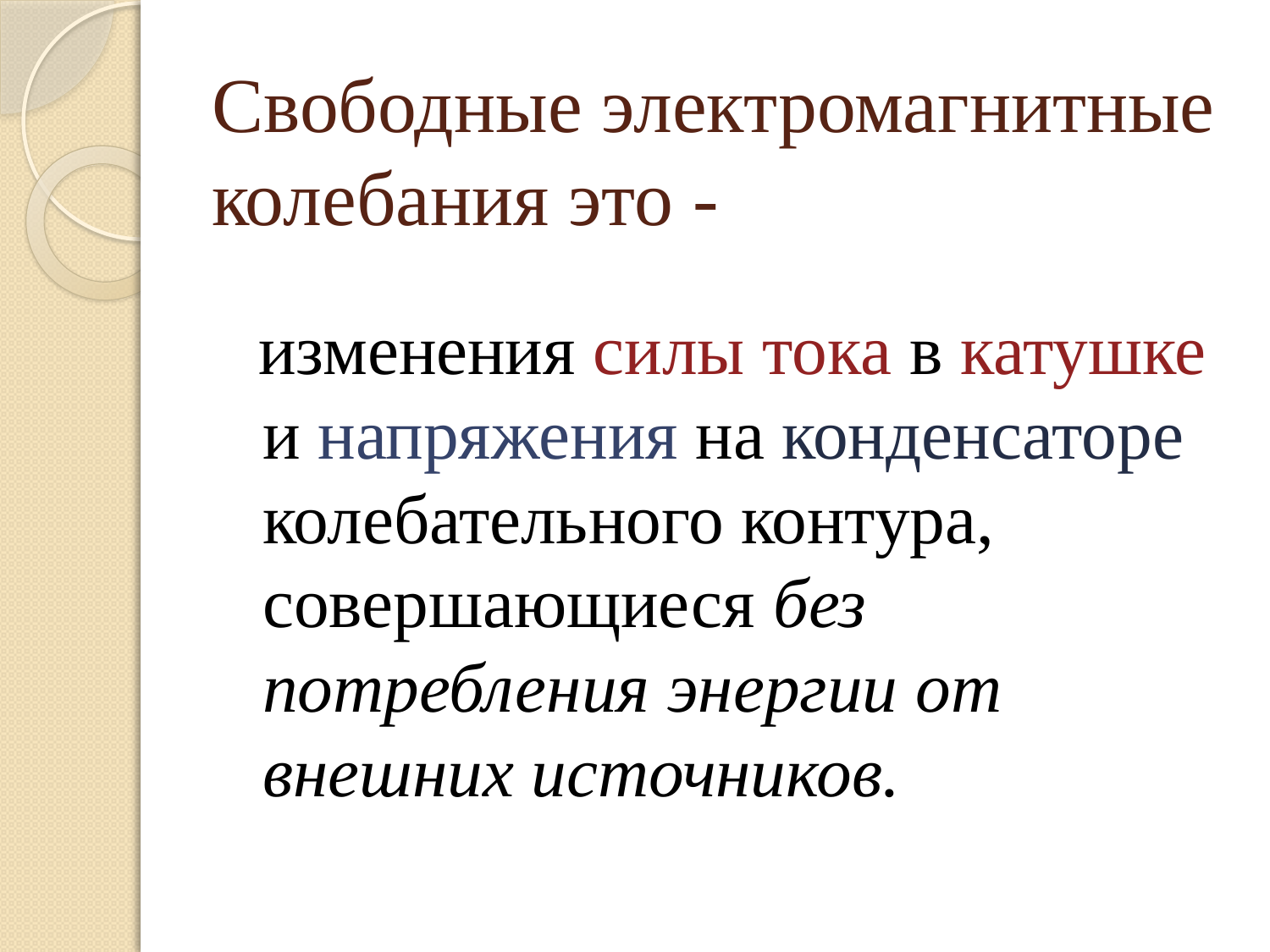

# Свободные электромагнитные колебания это -
  изменения силы тока в катушке и напряжения на конденсаторе колебательного контура, совершающиеся без потребления энергии от внешних источников.